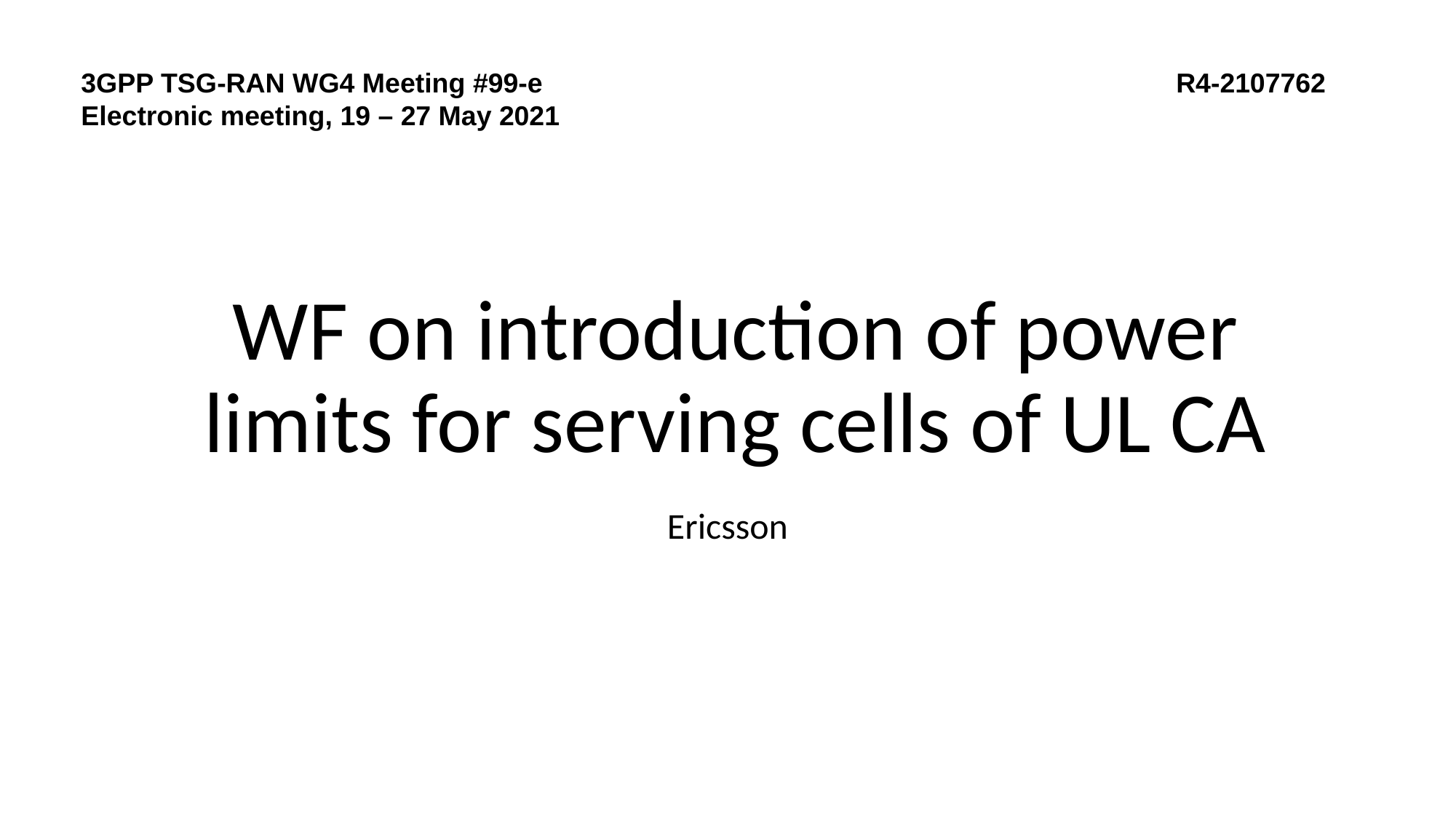

3GPP TSG-RAN WG4 Meeting #99-e
Electronic meeting, 19 – 27 May 2021
R4-2107762
# WF on introduction of power limits for serving cells of UL CA
Ericsson